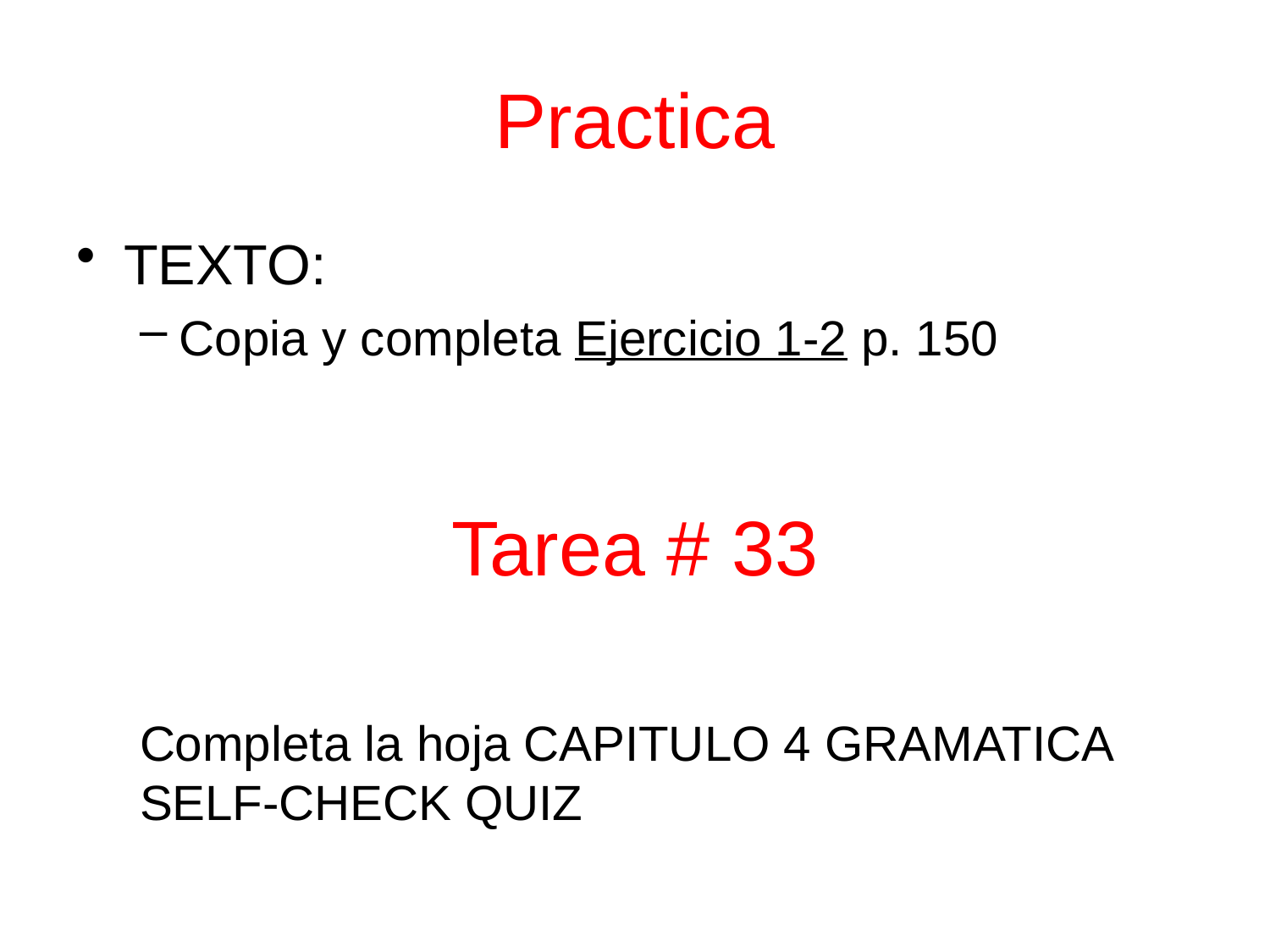

# Practica
TEXTO:
Copia y completa Ejercicio 1-2 p. 150

Completa la hoja CAPITULO 4 GRAMATICA SELF-CHECK QUIZ
Tarea # 33